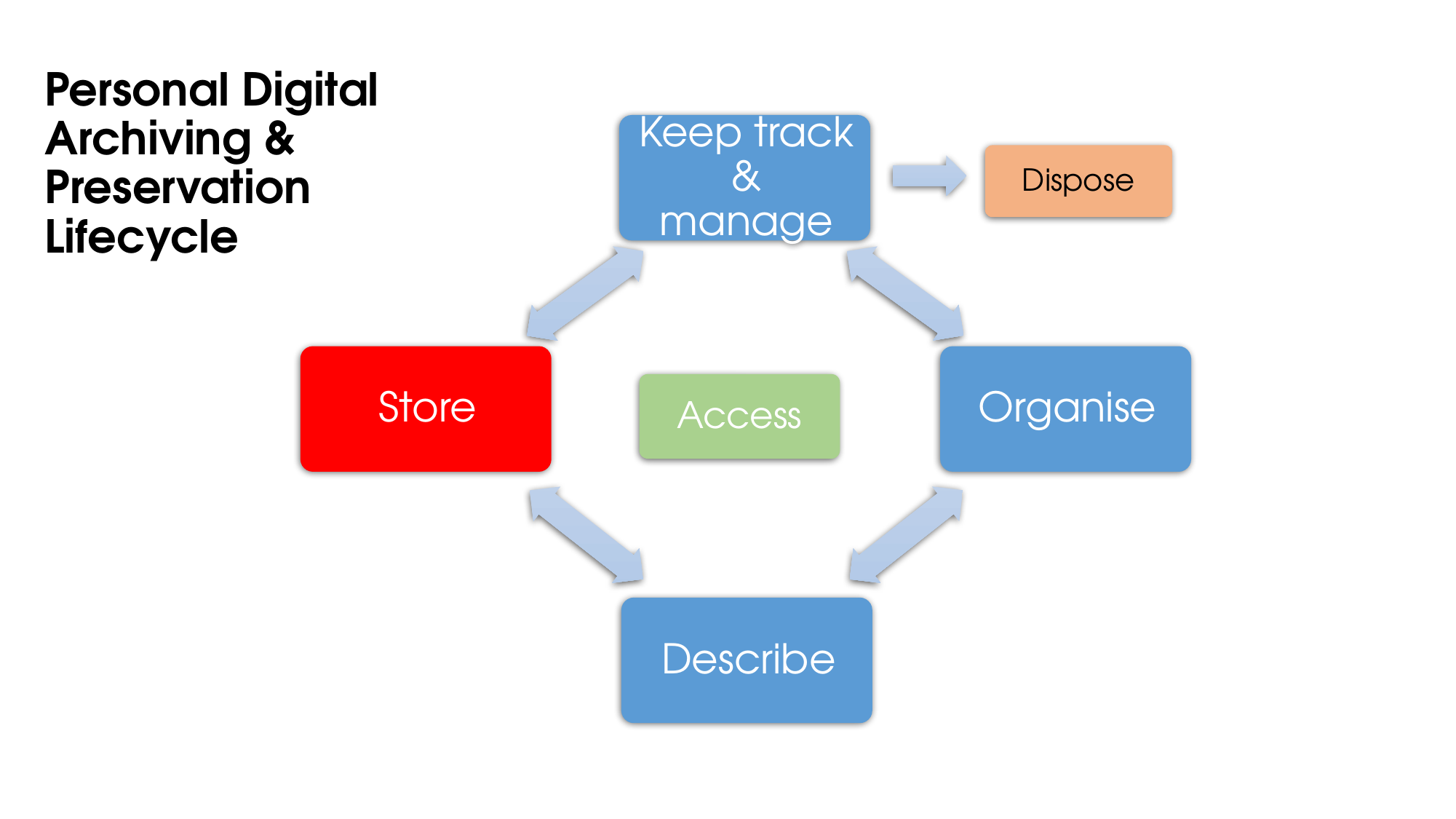

# Personal Digital Archiving & Preservation Lifecycle
Keep track & manage

Organise

Describe

Store

Dispose

Access